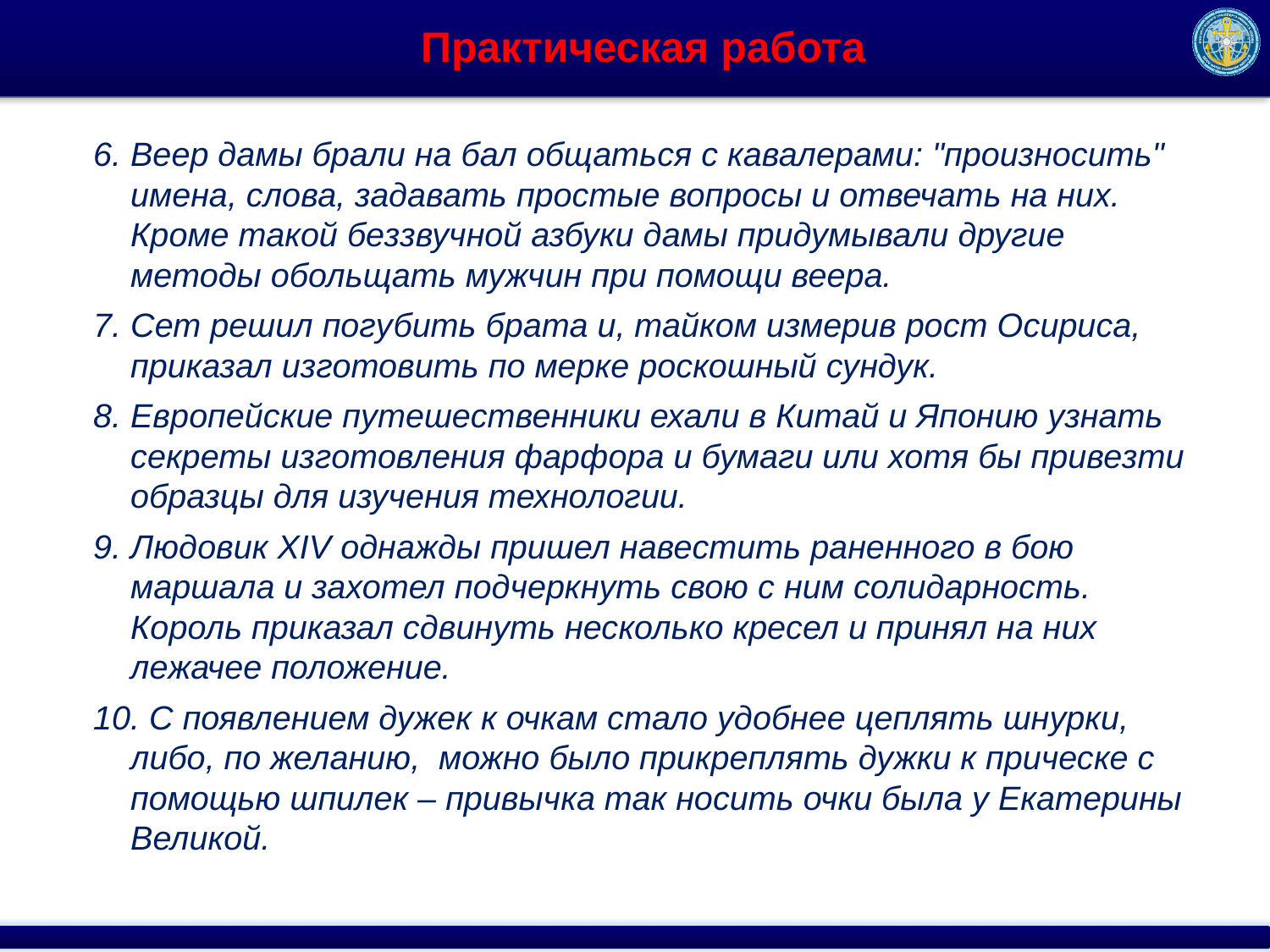

# Практическая работа

6. Веер дамы брали на бал общаться с кавалерами: "произносить" имена, слова, задавать простые вопросы и отвечать на них. Кроме такой беззвучной азбуки дамы придумывали другие методы обольщать мужчин при помощи веера.
7. Сет решил погубить брата и, тайком измерив рост Осириса, приказал изготовить по мерке роскошный сундук.
8. Европейские путешественники ехали в Китай и Японию узнать секреты изготовления фарфора и бумаги или хотя бы привезти образцы для изучения технологии.
9. Людовик XIV однажды пришел навестить раненного в бою маршала и захотел подчеркнуть свою с ним солидарность. Король приказал сдвинуть несколько кресел и принял на них лежачее положение.
10. С появлением дужек к очкам стало удобнее цеплять шнурки, либо, по желанию,  можно было прикреплять дужки к прическе с помощью шпилек – привычка так носить очки была у Екатерины Великой.